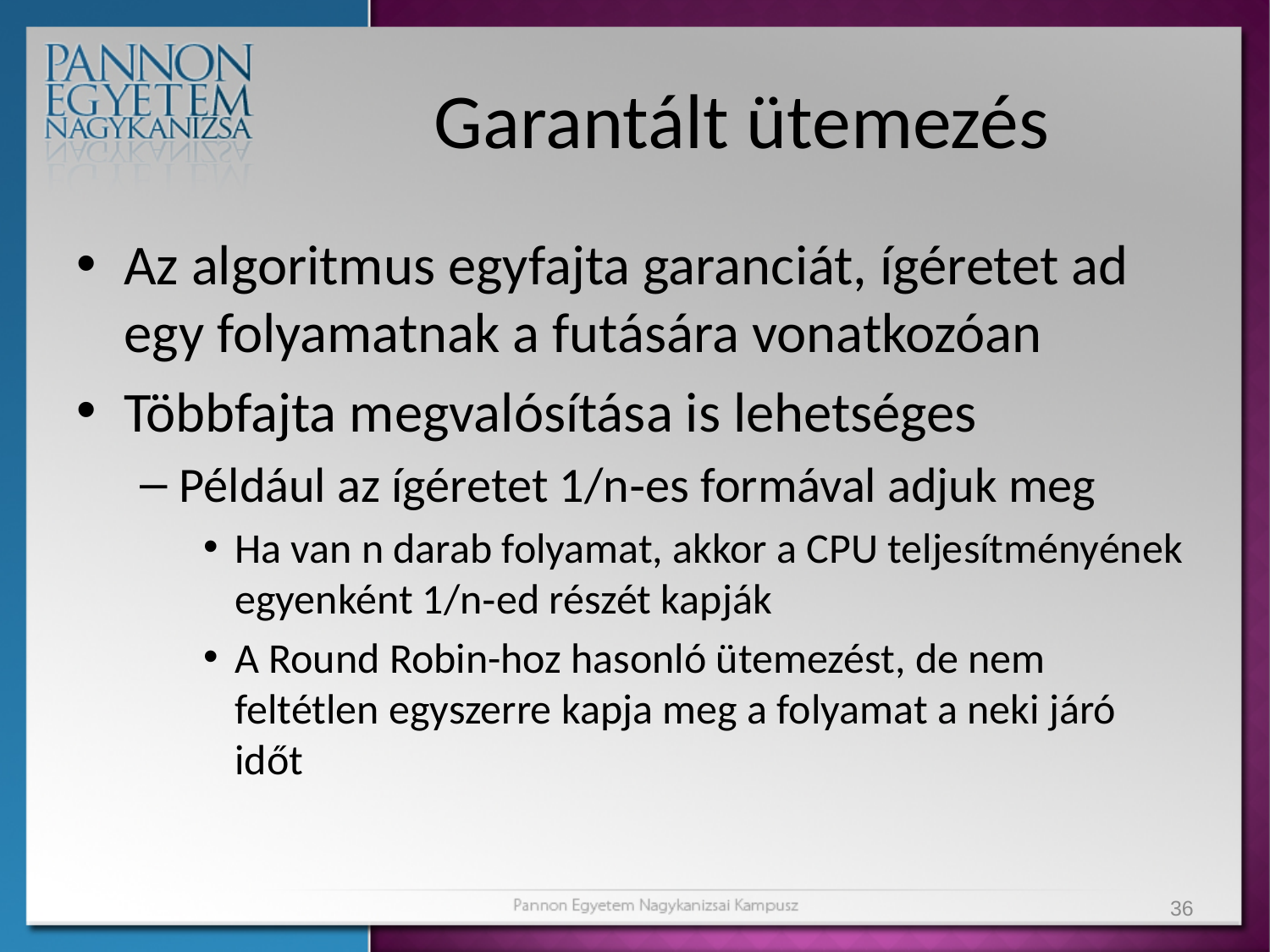

# Garantált ütemezés
Az algoritmus egyfajta garanciát, ígéretet ad egy folyamatnak a futására vonatkozóan
Többfajta megvalósítása is lehetséges
Például az ígéretet 1/n‑es formával adjuk meg
Ha van n darab folyamat, akkor a CPU teljesítményének egyenként 1/n‑ed részét kapják
A Round Robin-hoz hasonló ütemezést, de nem feltétlen egyszerre kapja meg a folyamat a neki járó időt
36